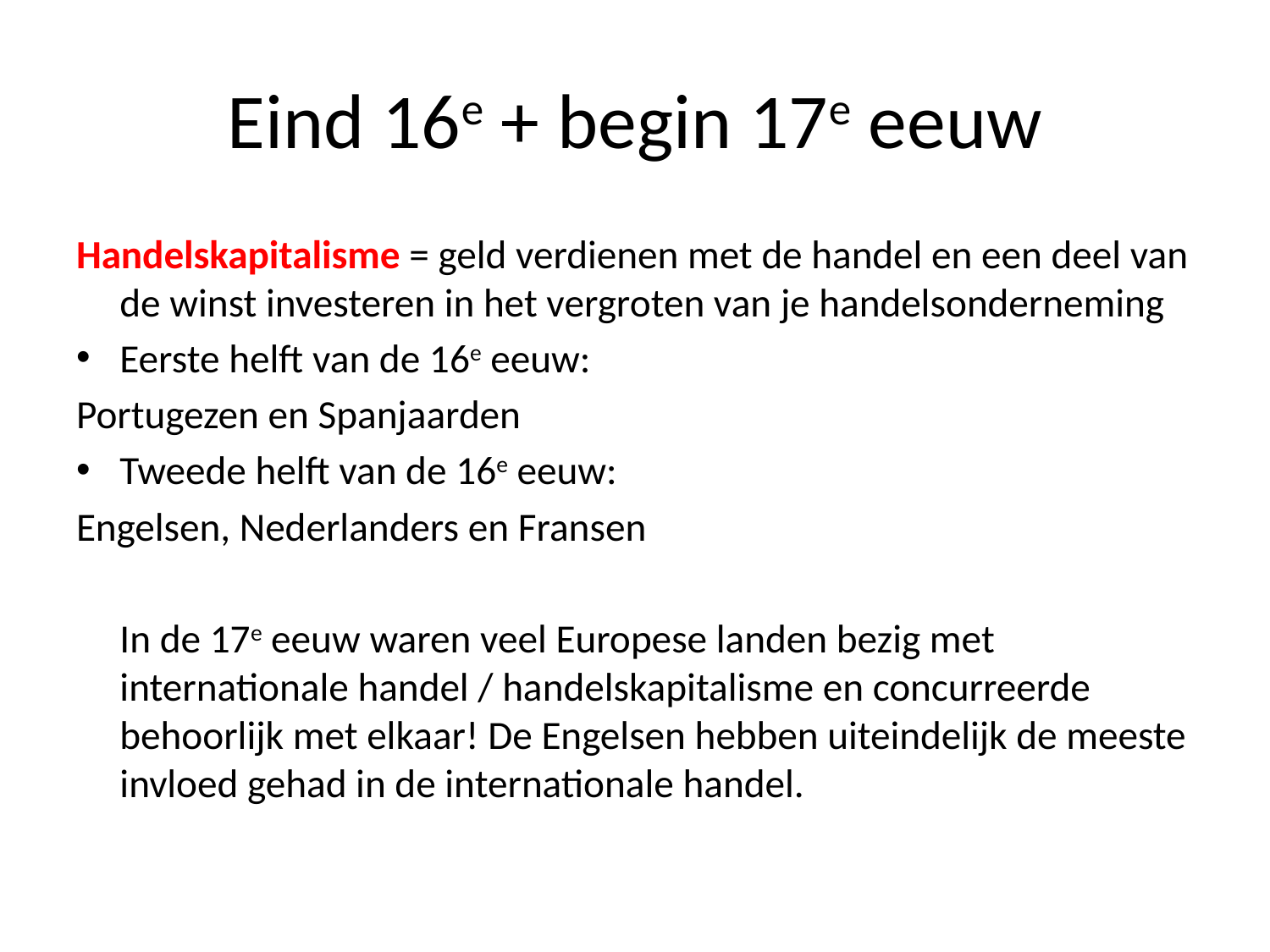

# Eind 16e + begin 17e eeuw
Handelskapitalisme = geld verdienen met de handel en een deel van de winst investeren in het vergroten van je handelsonderneming
Eerste helft van de 16e eeuw:
Portugezen en Spanjaarden
Tweede helft van de 16e eeuw:
Engelsen, Nederlanders en Fransen

	In de 17e eeuw waren veel Europese landen bezig met internationale handel / handelskapitalisme en concurreerde behoorlijk met elkaar! De Engelsen hebben uiteindelijk de meeste invloed gehad in de internationale handel.